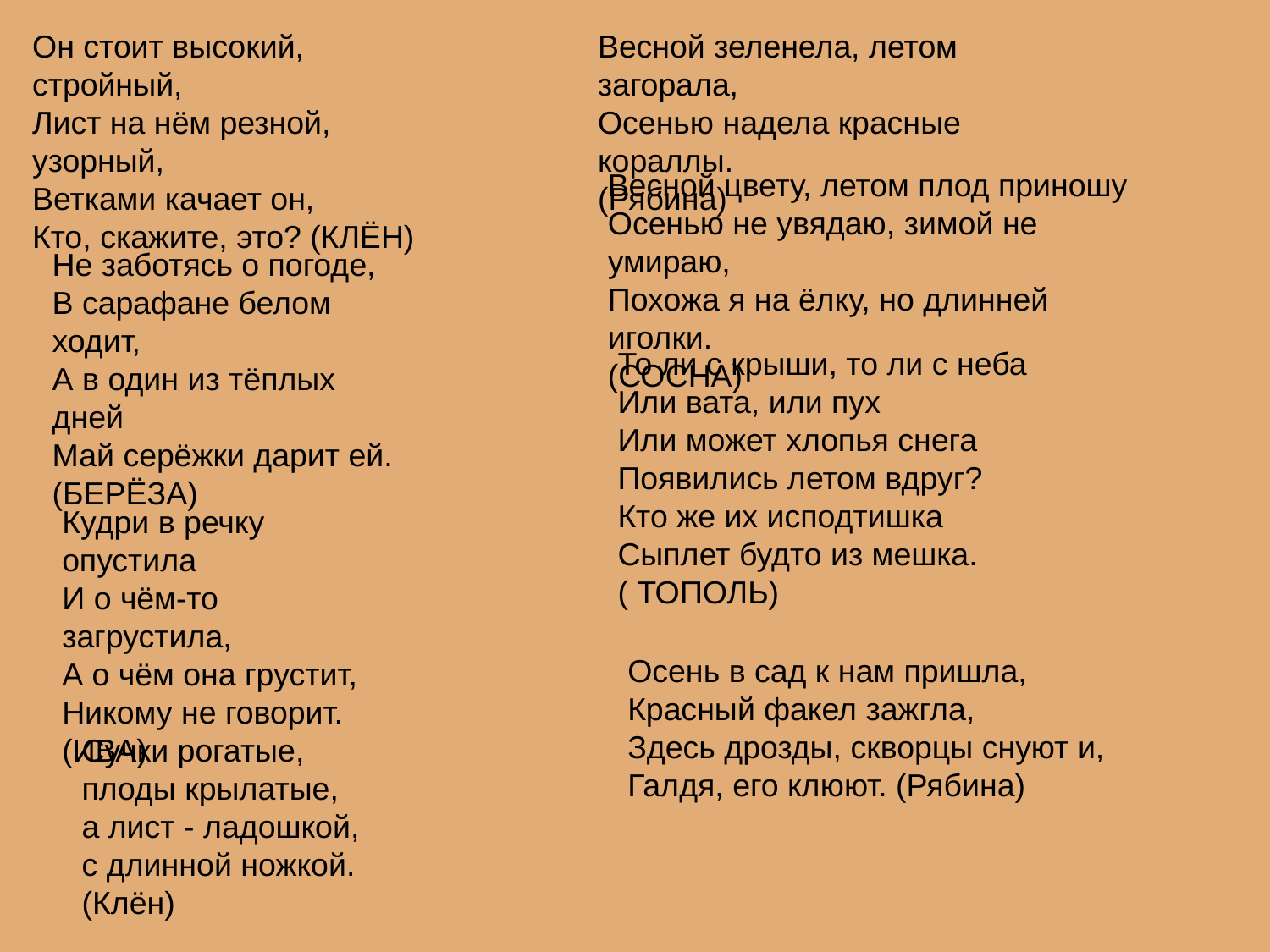

Он стоит высокий, стройный,
Лист на нём резной, узорный,
Ветками качает он,
Кто, скажите, это? (КЛЁН)
Весной зеленела, летом загорала,
Осенью надела красные кораллы.
(Рябина)
Весной цвету, летом плод приношу
Осенью не увядаю, зимой не умираю,
Похожа я на ёлку, но длинней иголки.
(СОСНА)
Не заботясь о погоде,
В сарафане белом ходит,
А в один из тёплых дней
Май серёжки дарит ей.
(БЕРЁЗА)
То ли с крыши, то ли с неба
Или вата, или пух
Или может хлопья снега
Появились летом вдруг?
Кто же их исподтишка
Сыплет будто из мешка. ( ТОПОЛЬ)
Кудри в речку опустила
И о чём-то загрустила,
А о чём она грустит,
Никому не говорит. (ИВА)
Осень в сад к нам пришла,
Красный факел зажгла,
Здесь дрозды, скворцы снуют и,
Галдя, его клюют. (Рябина)
Сучки рогатые, плоды крылатые, а лист - ладошкой, с длинной ножкой. (Клён)